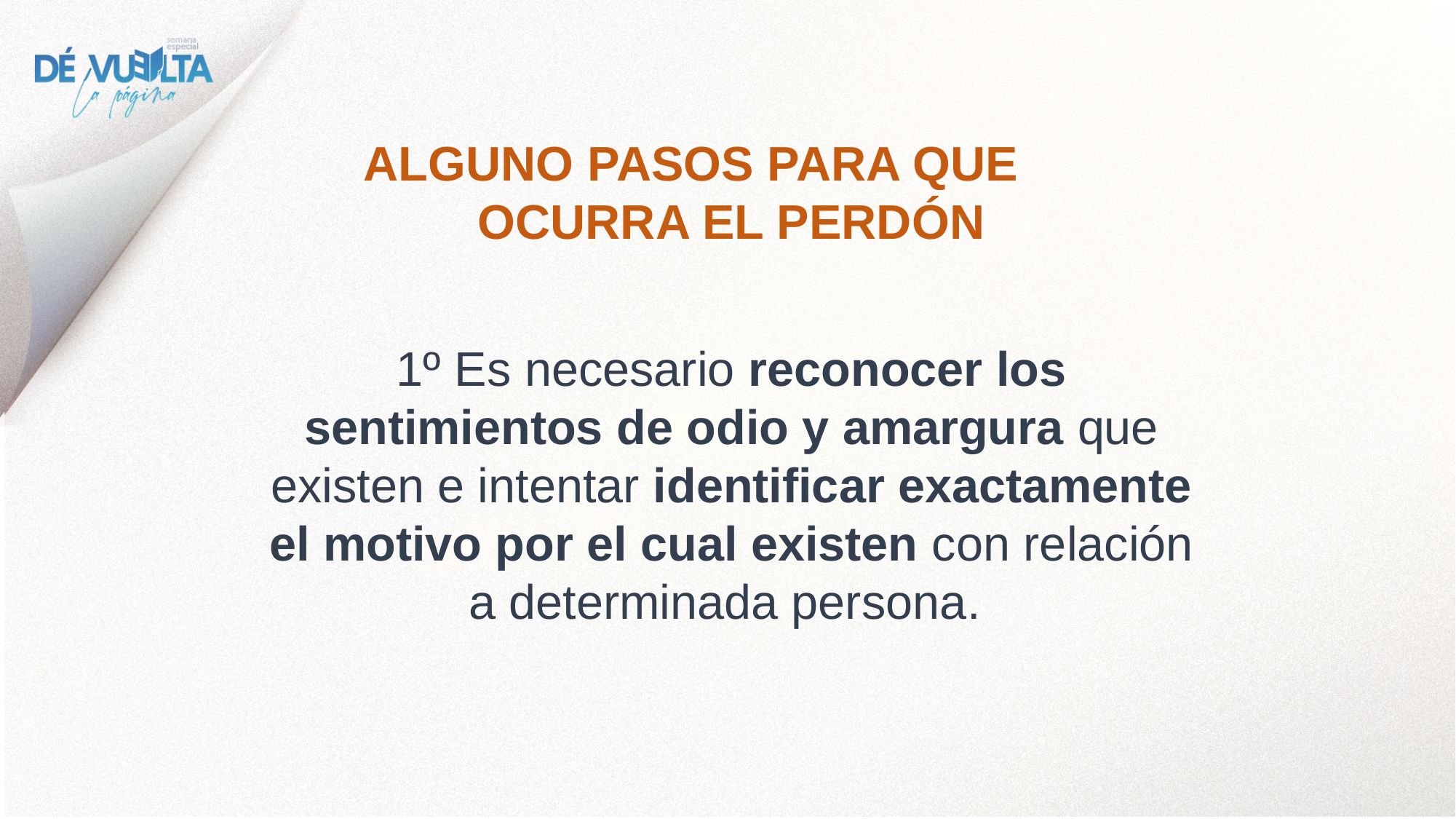

ALGUNO PASOS PARA QUE       OCURRA EL PERDÓN

1º Es necesario reconocer los sentimientos de odio y amargura que existen e intentar identificar exactamente el motivo por el cual existen con relación a determinada persona.